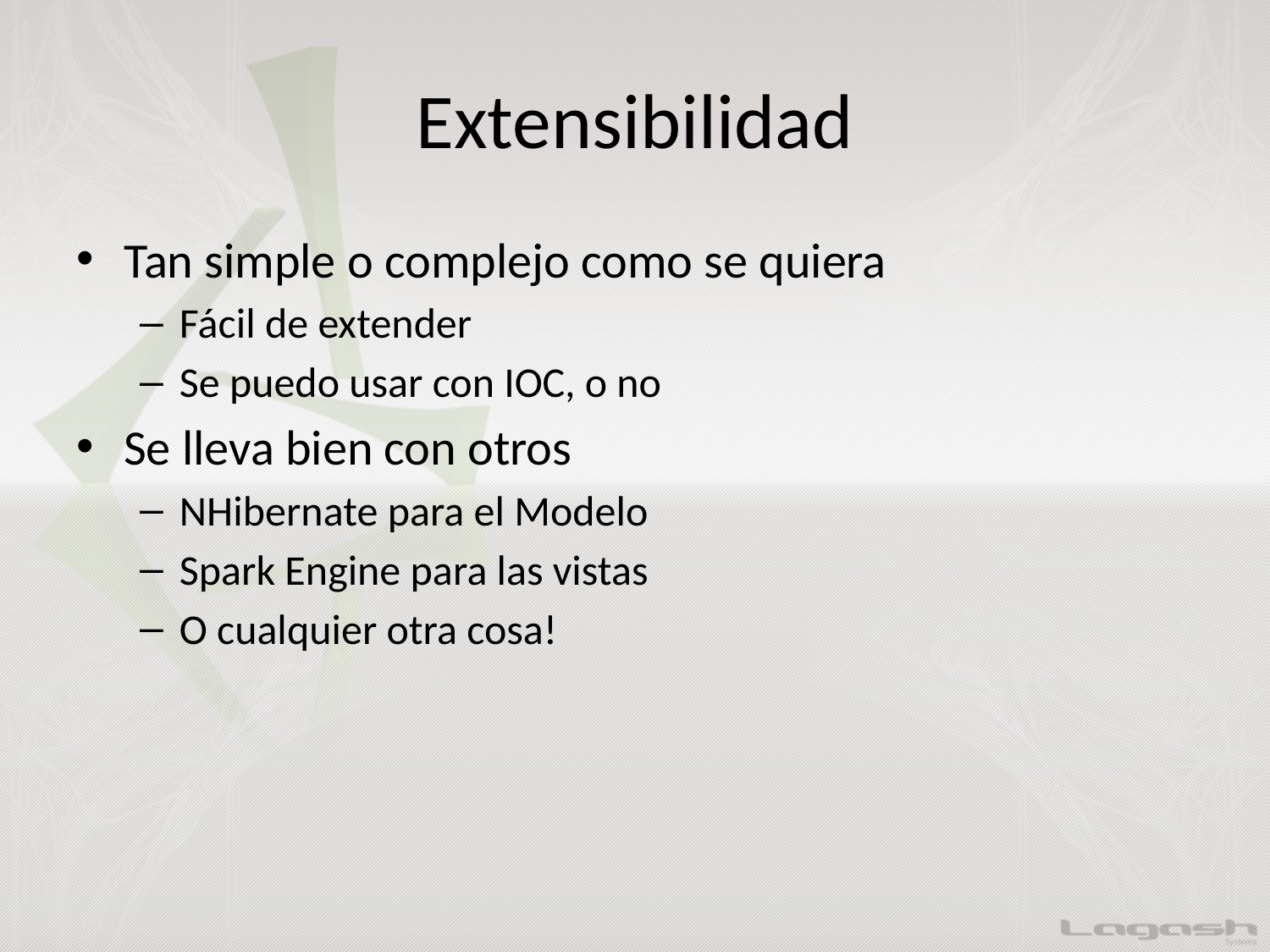

# Extensibilidad
Tan simple o complejo como se quiera
Fácil de extender
Se puedo usar con IOC, o no
Se lleva bien con otros
NHibernate para el Modelo
Spark Engine para las vistas
O cualquier otra cosa!